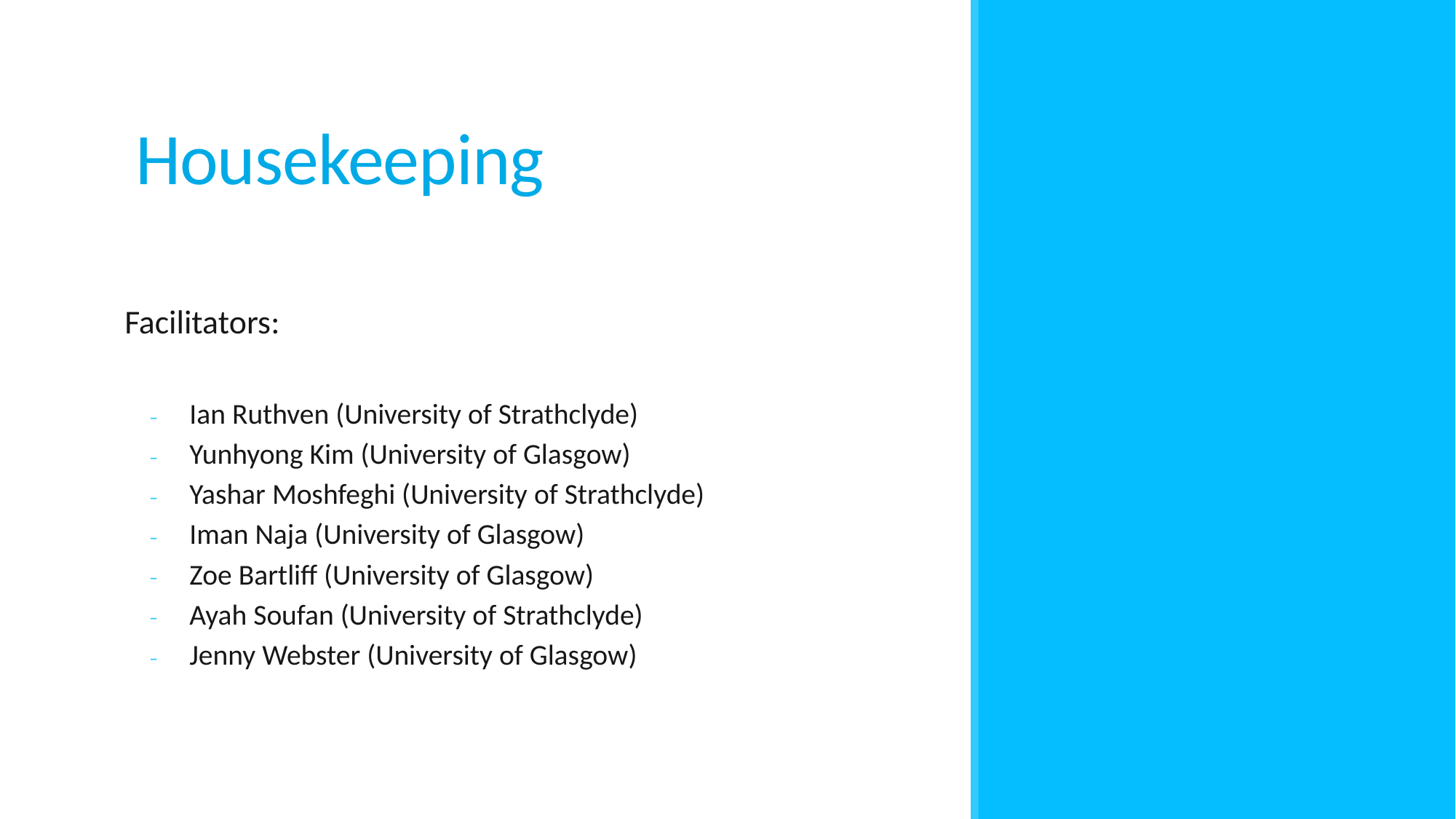

# Housekeeping

Facilitators:

Ian Ruthven (University of Strathclyde)
Yunhyong Kim (University of Glasgow)
Yashar Moshfeghi (University of Strathclyde)
Iman Naja (University of Glasgow)
Zoe Bartliff (University of Glasgow)
Ayah Soufan (University of Strathclyde)
Jenny Webster (University of Glasgow)